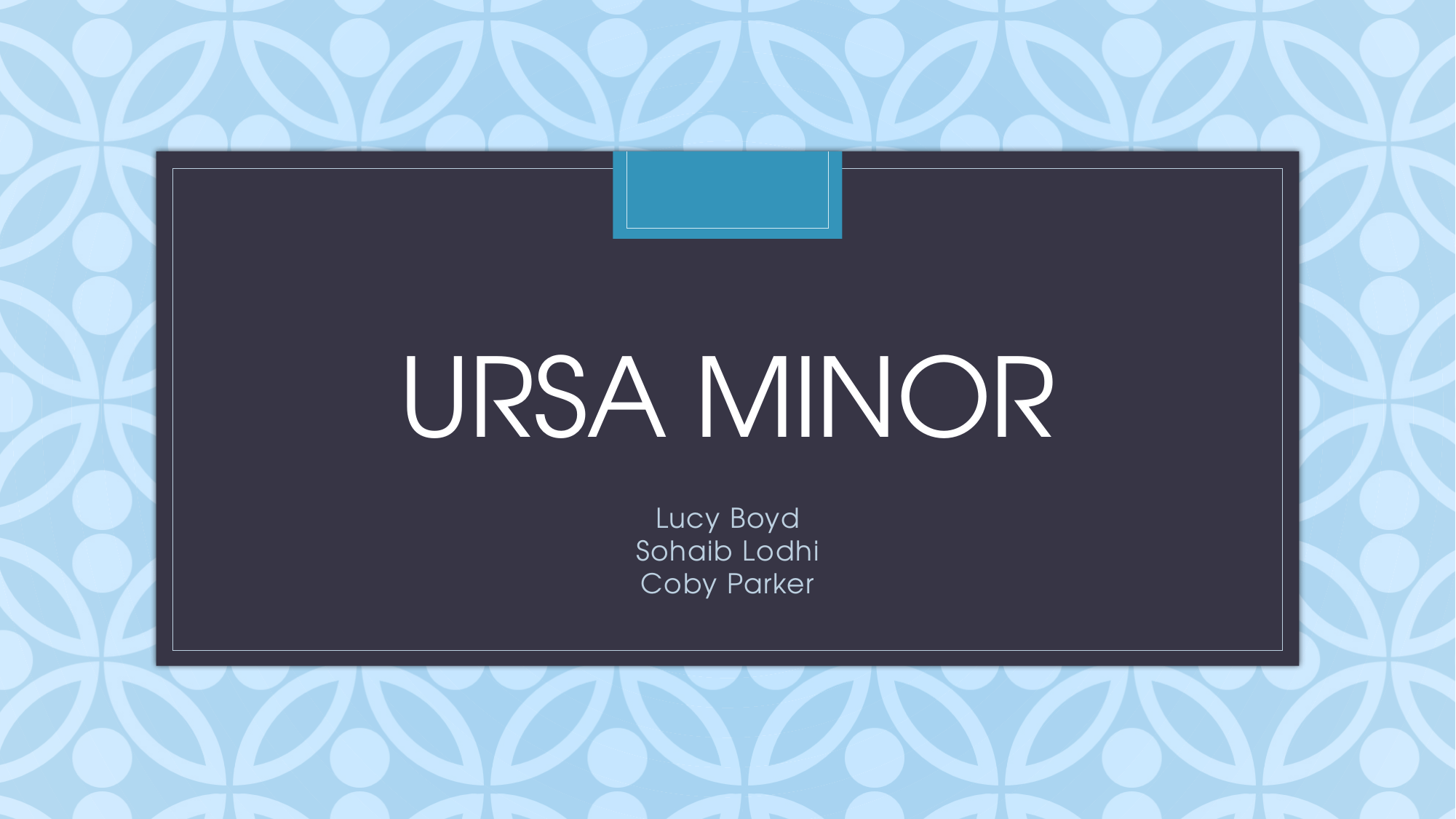

# Ursa Minor
Lucy Boyd
Sohaib Lodhi
Coby Parker